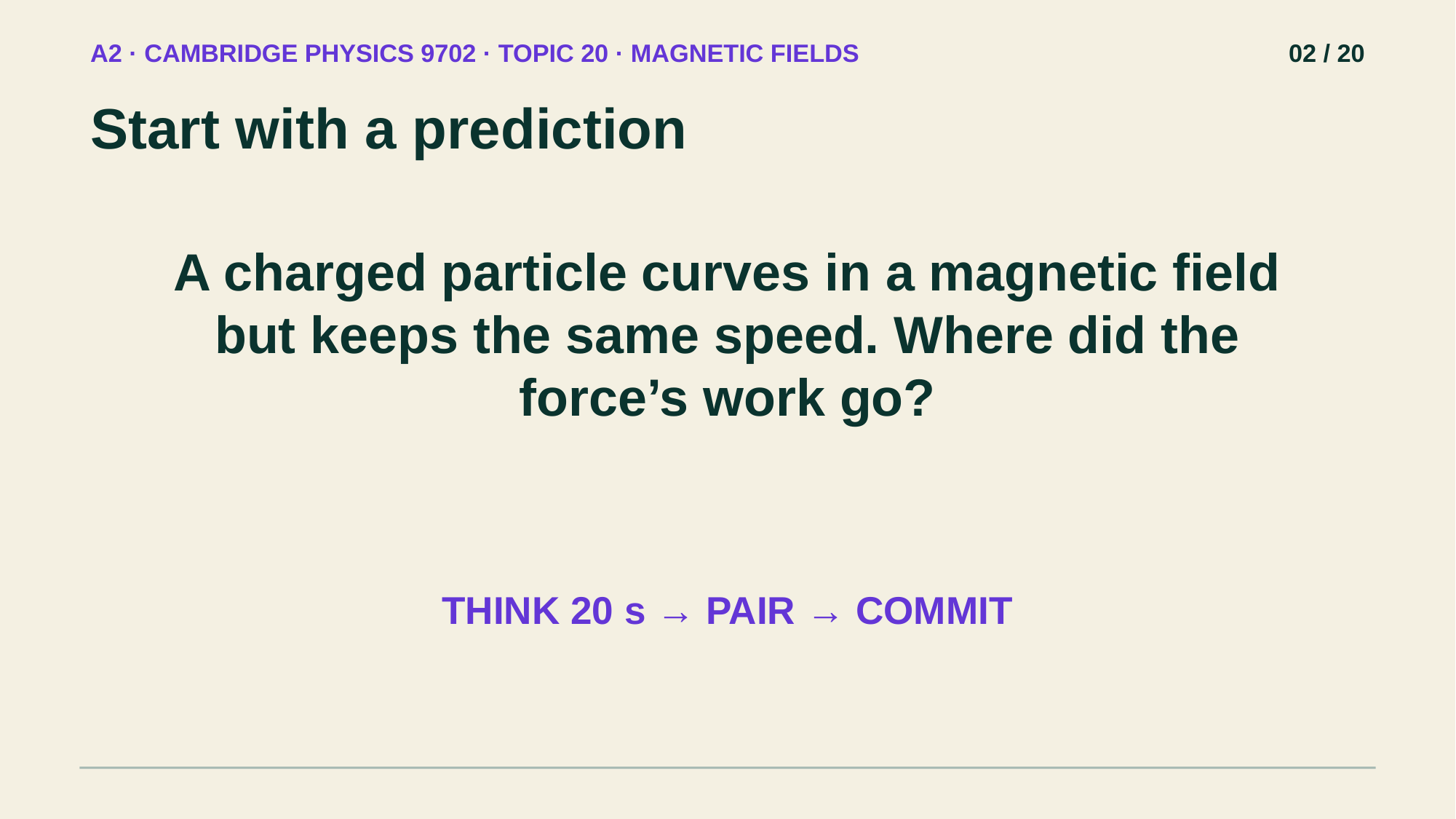

A2 · CAMBRIDGE PHYSICS 9702 · TOPIC 20 · MAGNETIC FIELDS
02 / 20
Start with a prediction
A charged particle curves in a magnetic field but keeps the same speed. Where did the force’s work go?
THINK 20 s → PAIR → COMMIT